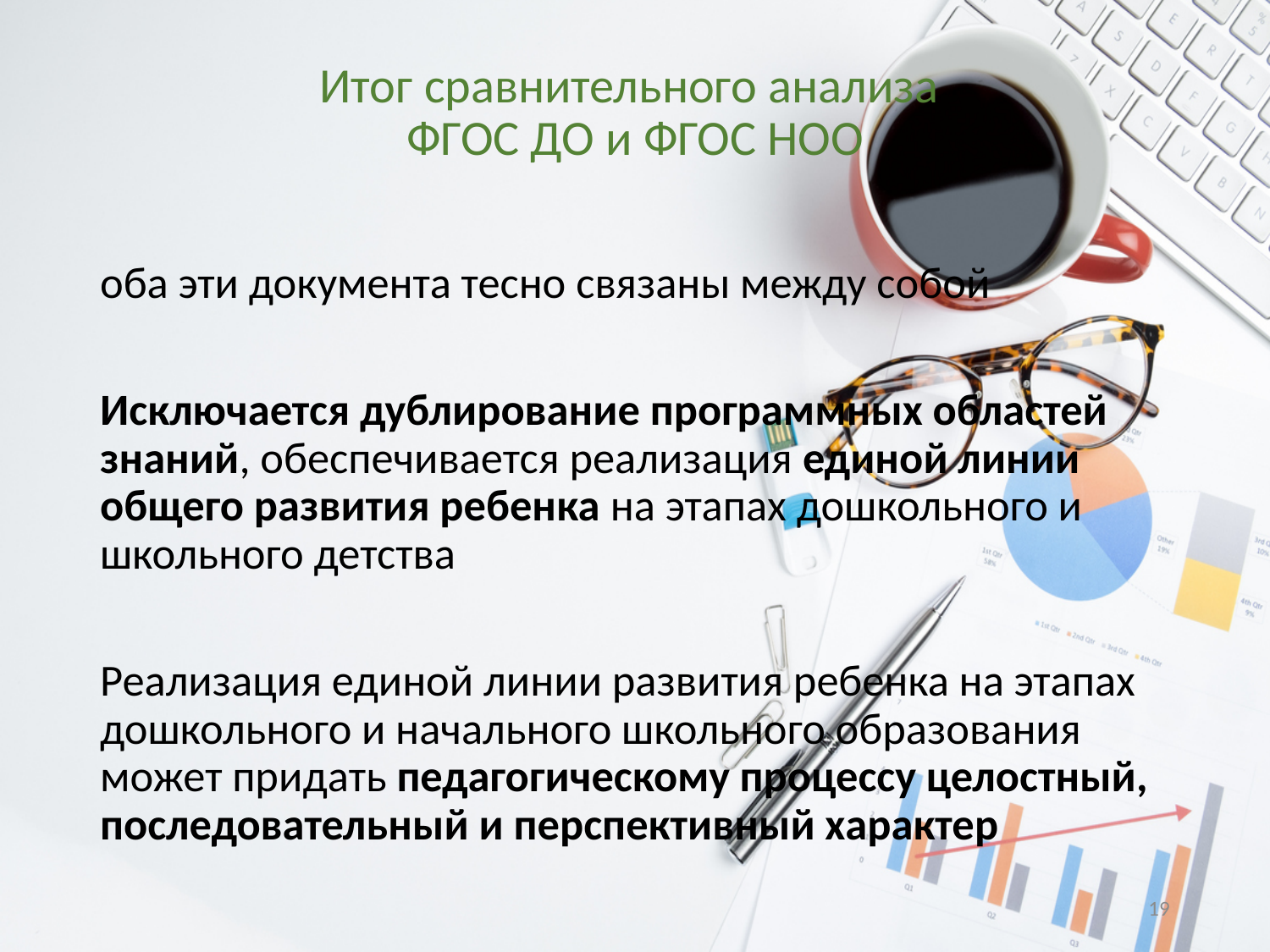

# Итог сравнительного анализа ФГОС ДО и ФГОС НОО
оба эти документа тесно связаны между собой

Исключается дублирование программных областей знаний, обеспечивается реализация единой линии общего развития ребенка на этапах дошкольного и школьного детства

Реализация единой линии развития ребенка на этапах дошкольного и начального школьного образования может придать педагогическому процессу целостный, последовательный и перспективный характер
19